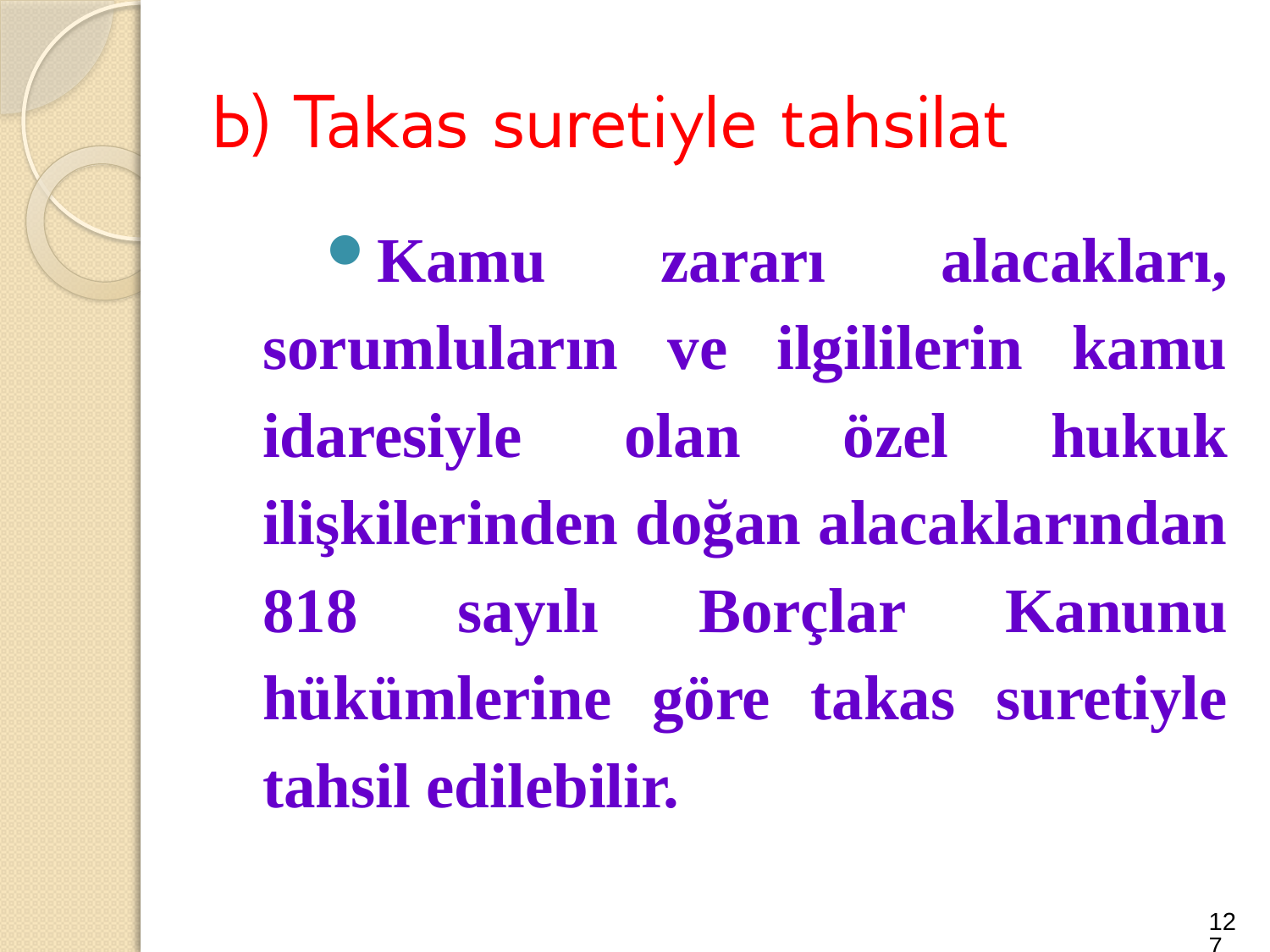

# b) Takas suretiyle tahsilat
Kamu zararı alacakları, sorumluların ve ilgililerin kamu idaresiyle olan özel hukuk ilişkilerinden doğan alacaklarından 818 sayılı Borçlar Kanunu hükümlerine göre takas suretiyle tahsil edilebilir.

127